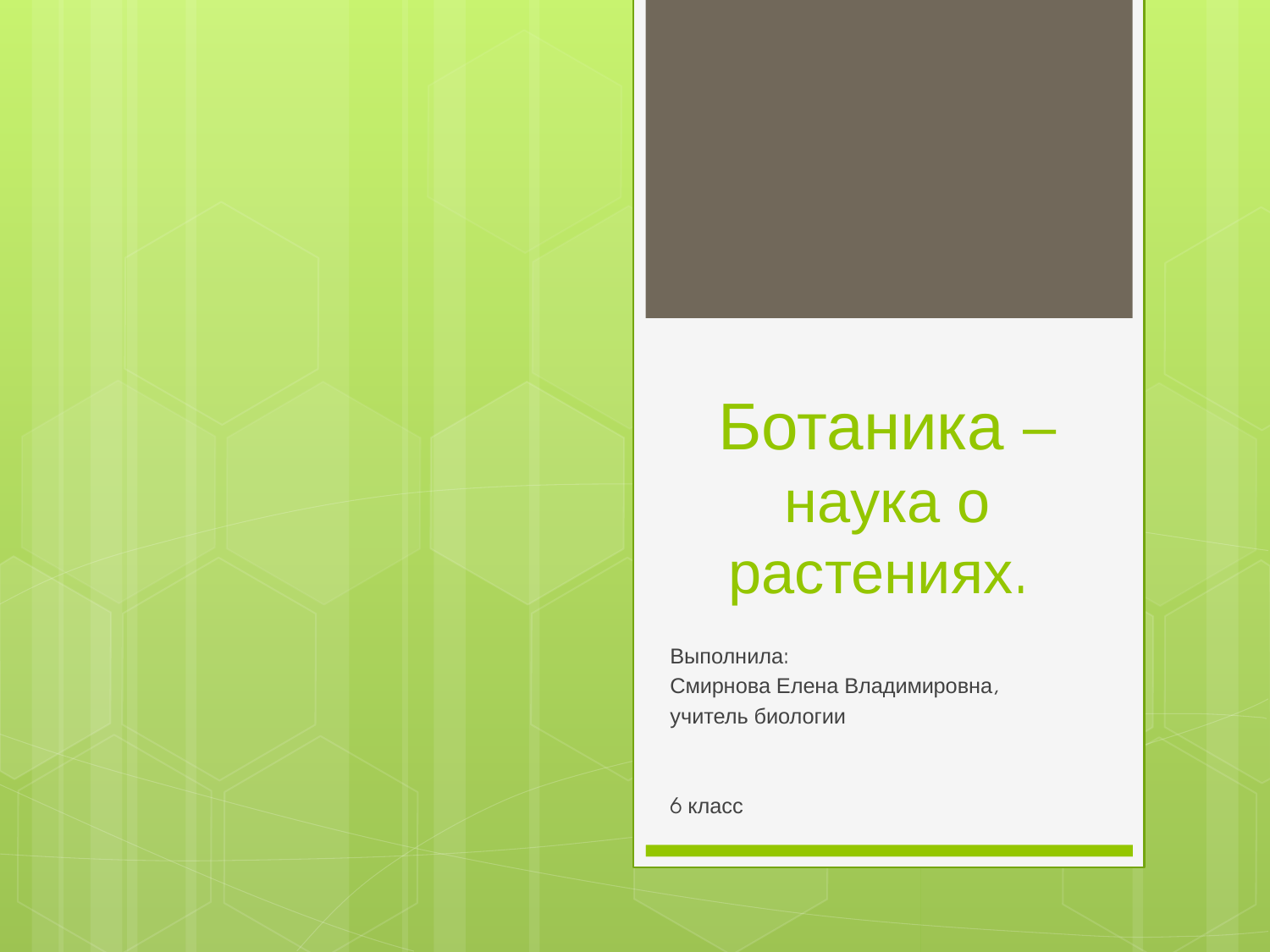

# Ботаника – наука о растениях.
Выполнила:
Смирнова Елена Владимировна,
учитель биологии

6 класс